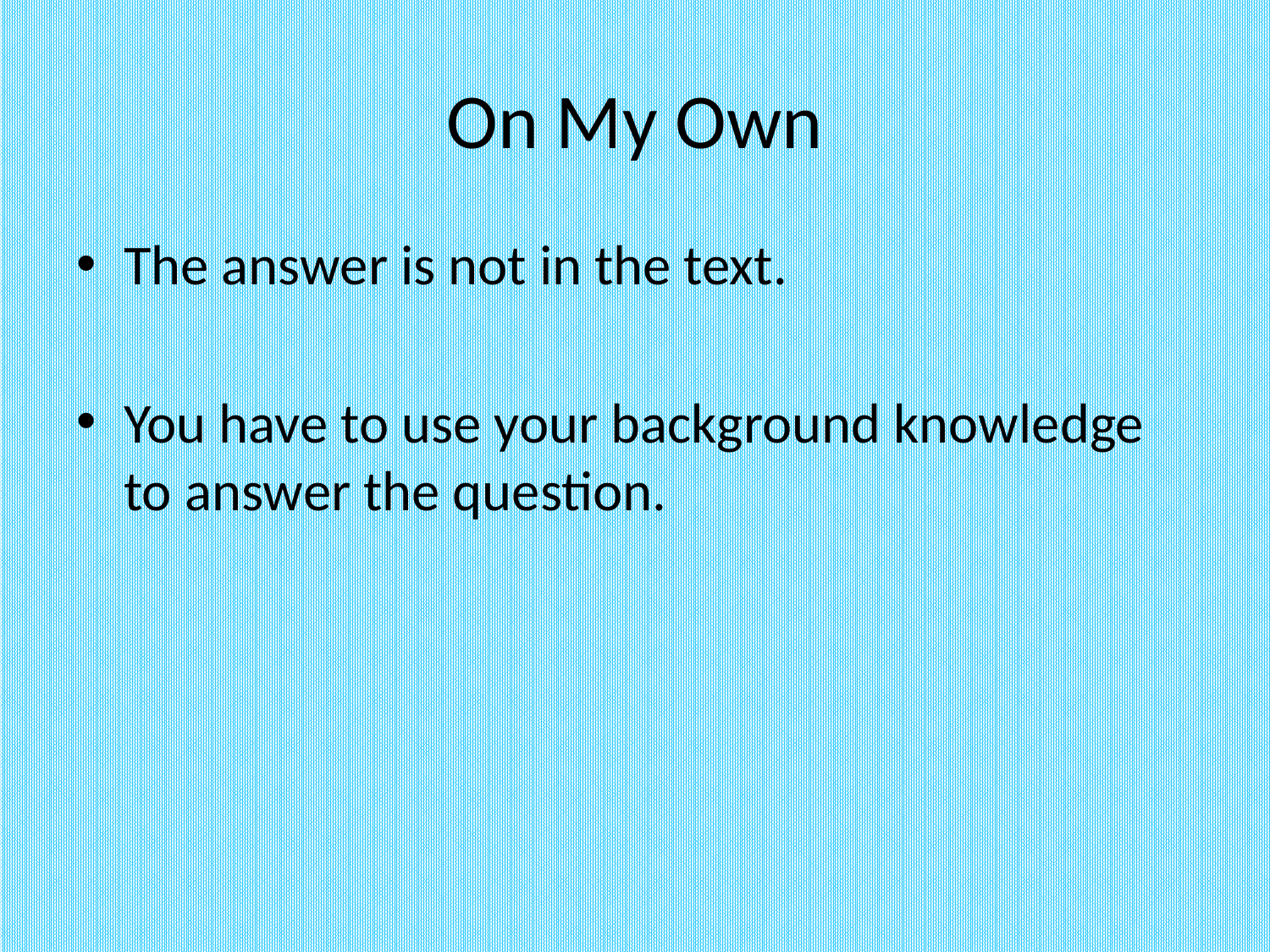

# On My Own
The answer is not in the text.

You have to use your background knowledge to answer the question.